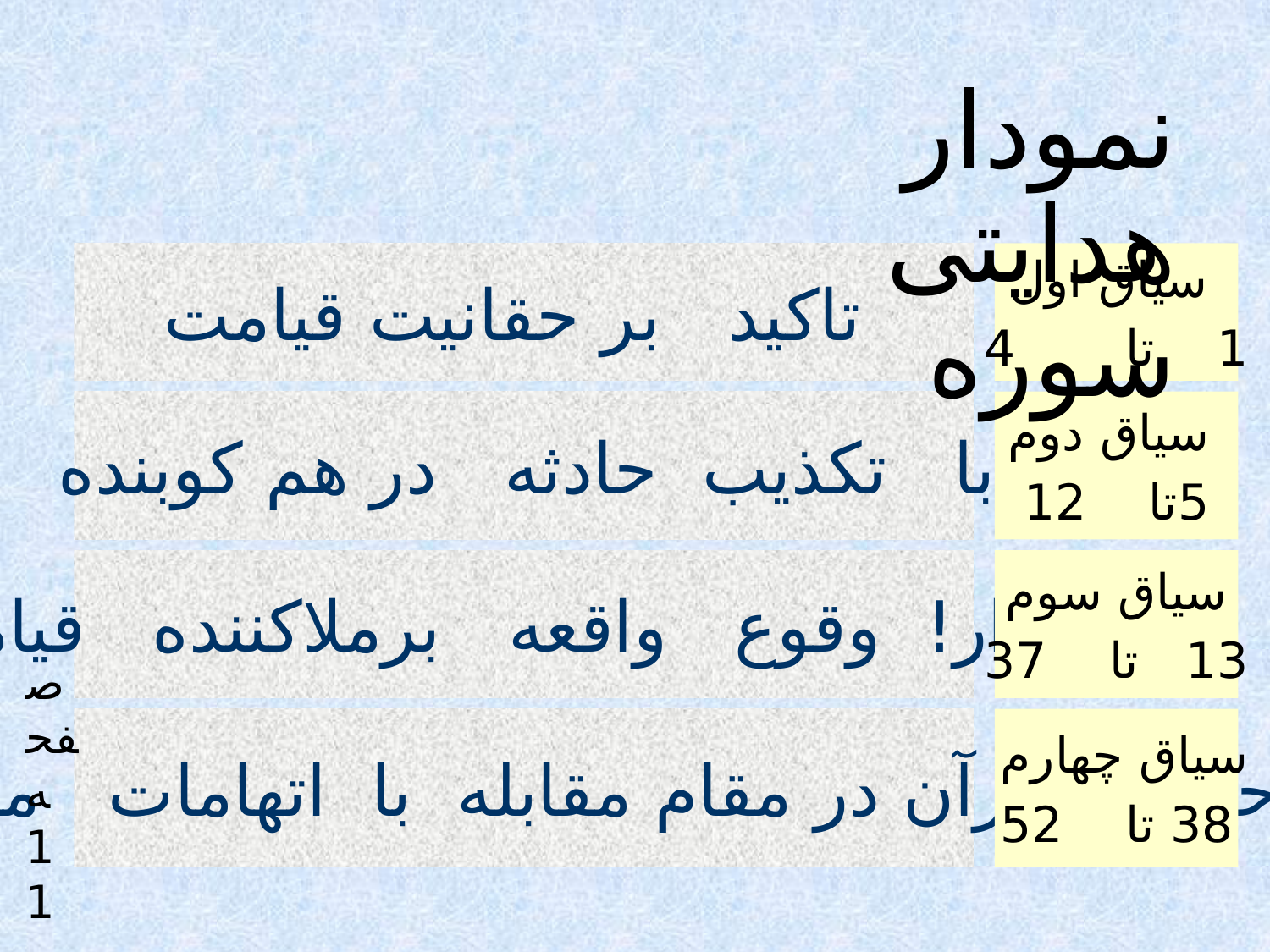

نمودار هدایتی سوره
 تاکید   بر حقانیت قیامت
 سیاق اول
1    تا       4
مقابله   با   تکذیب  حادثه   در هم کوبنده   قیامت
 سیاق دوم
5تا    12
هشدار!  وقوع   واقعه   برملاکننده   قیامت
سیاق سوم
13   تا    37
بیان حقانیت قرآن در مقام مقابله  با  اتهامات   مکذبان قیامت
سیاق چهارم
38 تا    52
صفحه 11